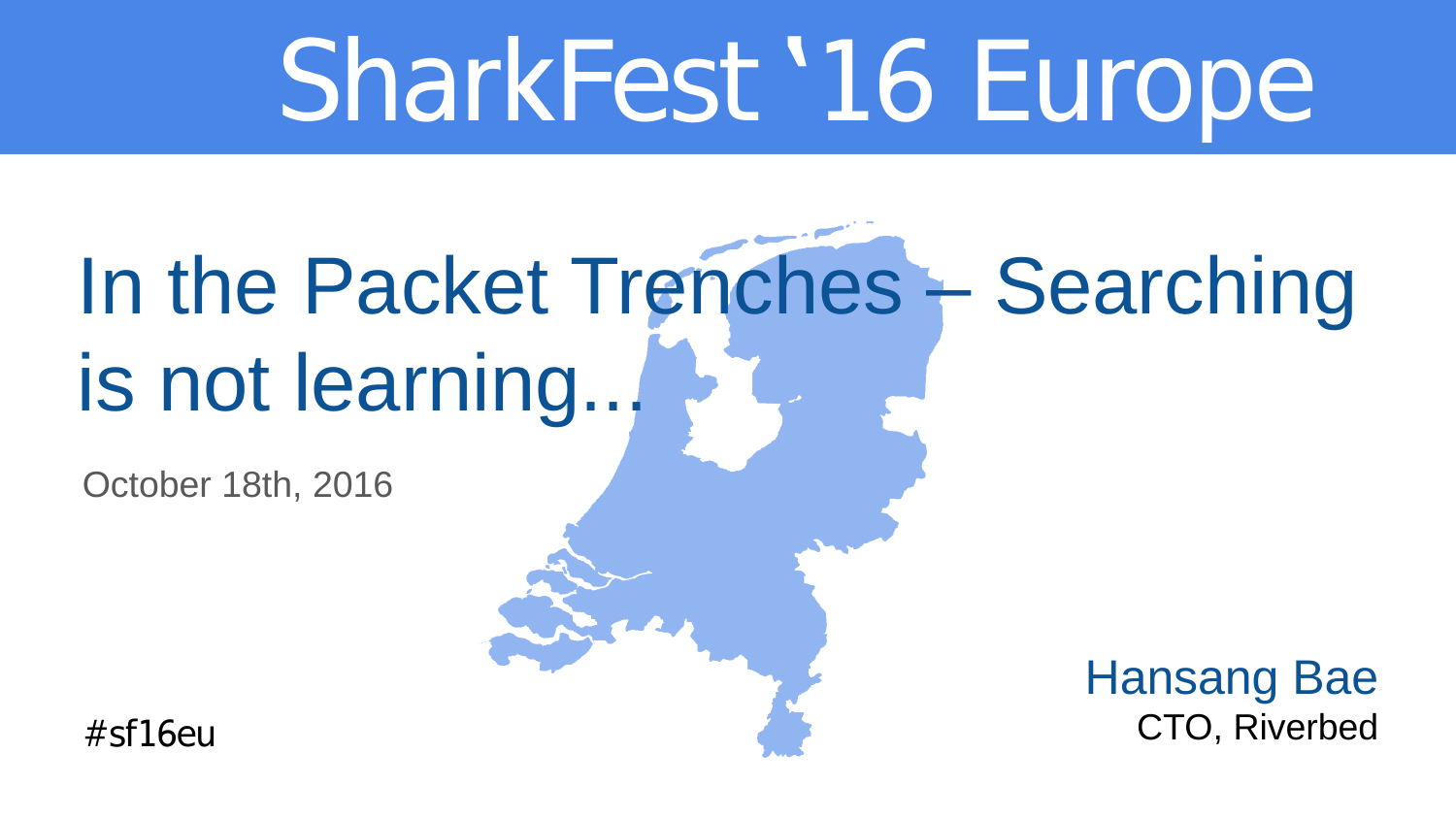

In the Packet Trenches – Searching is not learning...
October 18th, 2016
Hansang Bae
CTO, Riverbed